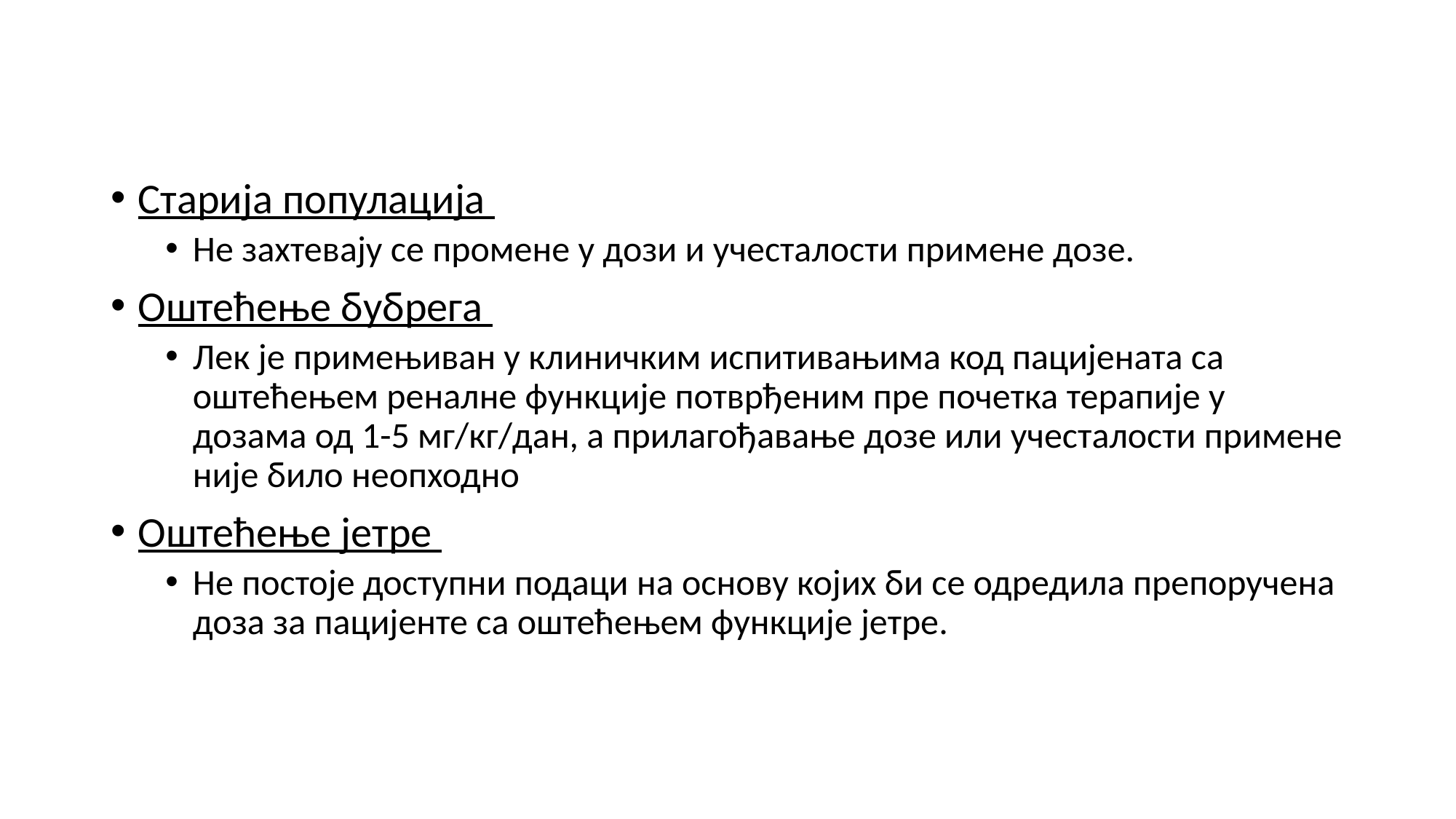

#
Старија популација
Не захтевају се промене у дози и учесталости примене дозе.
Оштећење бубрега
Лек је примењиван у клиничким испитивањима код пацијената са оштећењем реналне функције потврђеним пре почетка терапије у дозама од 1-5 мг/кг/дан, а прилагођавање дозе или учесталости примене није било неопходно
Оштећење јетре
Не постоје доступни подаци на основу којих би се одредила препоручена доза за пацијенте са оштећењем функције јетре.